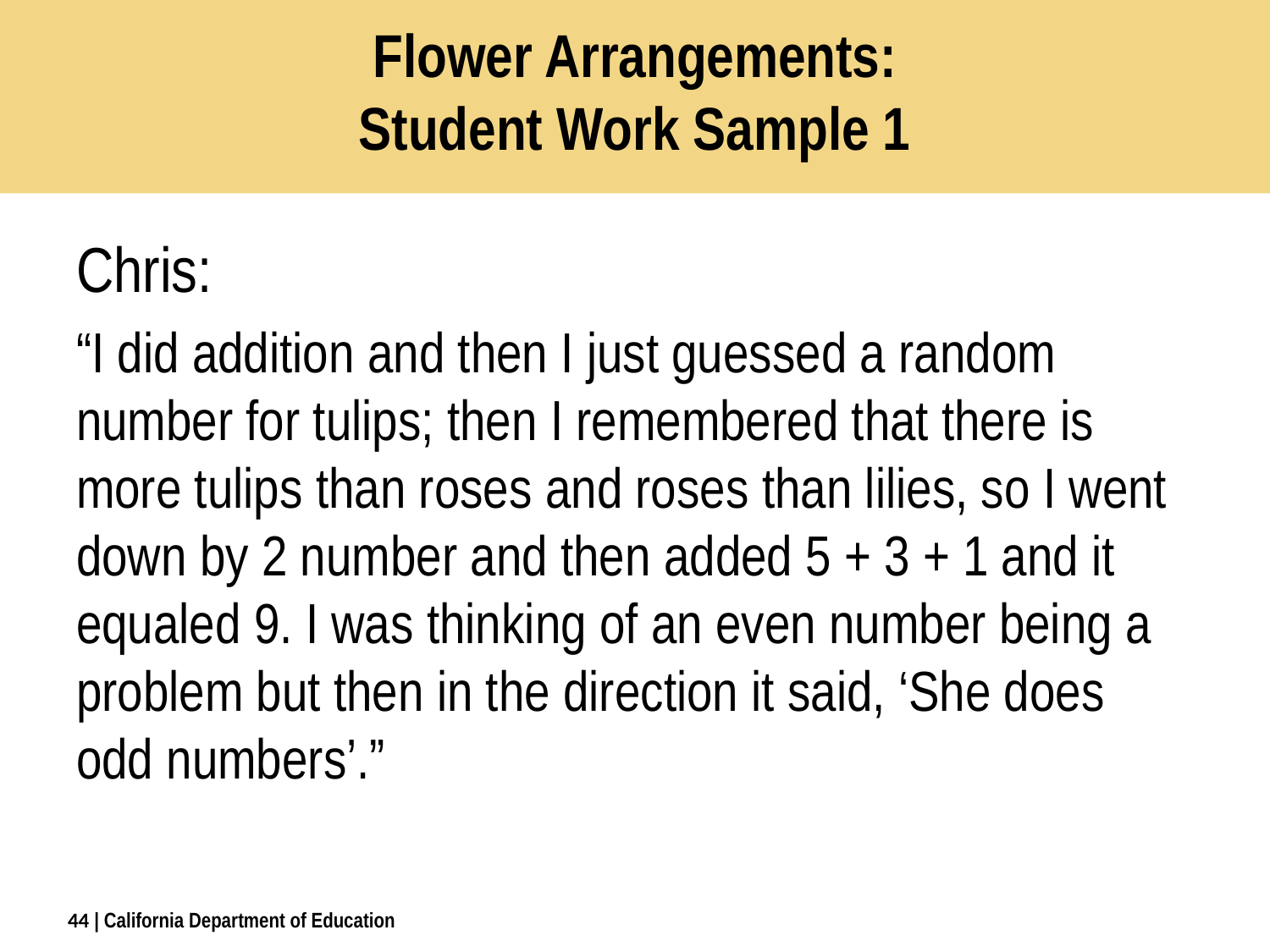

# Flower Arrangements: Student Work Sample 1
Chris:
“I did addition and then I just guessed a random number for tulips; then I remembered that there is more tulips than roses and roses than lilies, so I went down by 2 number and then added 5 + 3 + 1 and it equaled 9. I was thinking of an even number being a problem but then in the direction it said, ‘She does odd numbers’.”
44
| California Department of Education